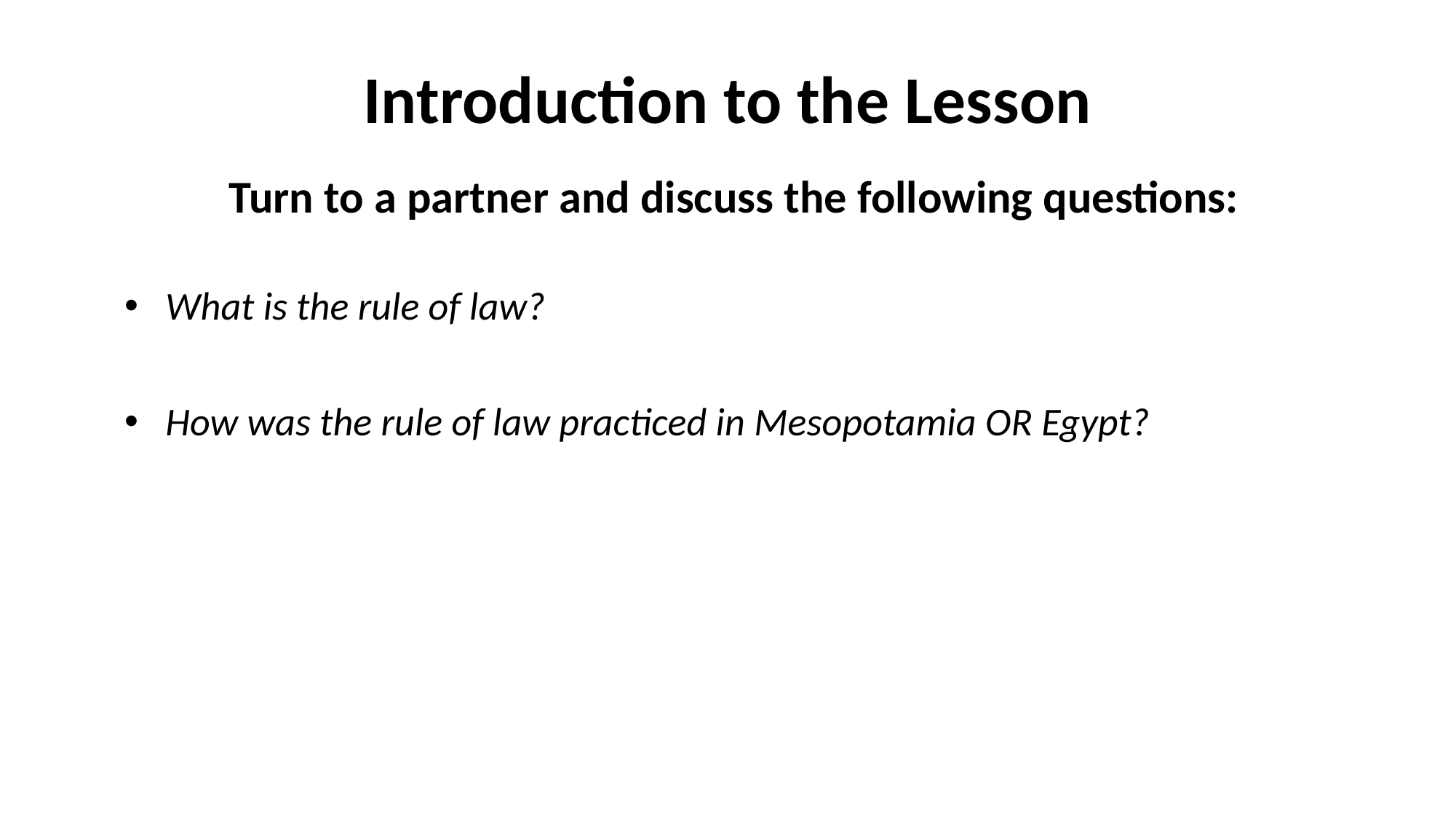

# Introduction to the Lesson
Turn to a partner and discuss the following questions:

What is the rule of law?

How was the rule of law practiced in Mesopotamia OR Egypt?